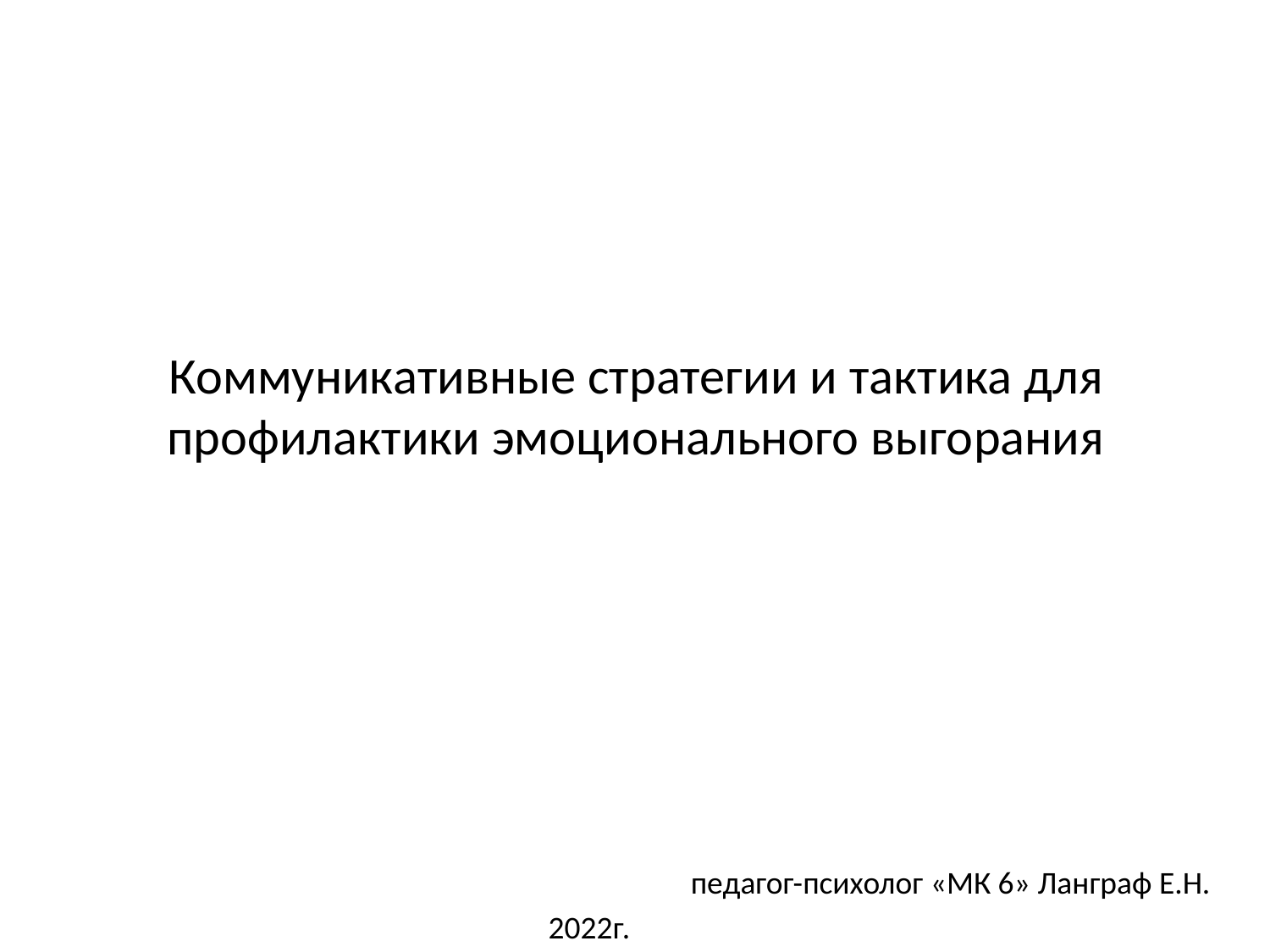

# Коммуникативные стратегии и тактика для профилактики эмоционального выгорания
педагог-психолог «МК 6» Ланграф Е.Н.
2022г.